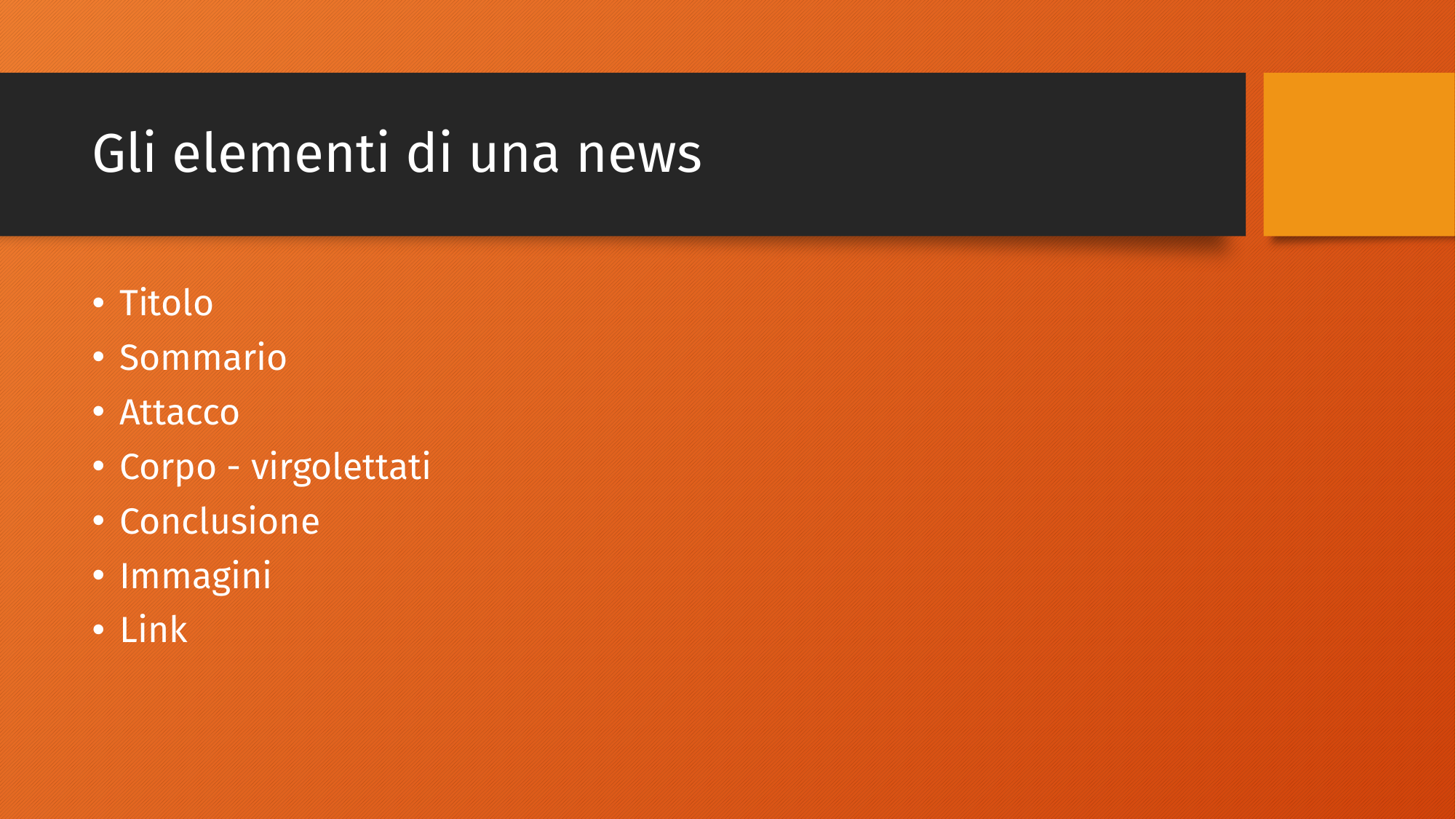

# Gli elementi di una news
Titolo
Sommario
Attacco
Corpo - virgolettati
Conclusione
Immagini
Link